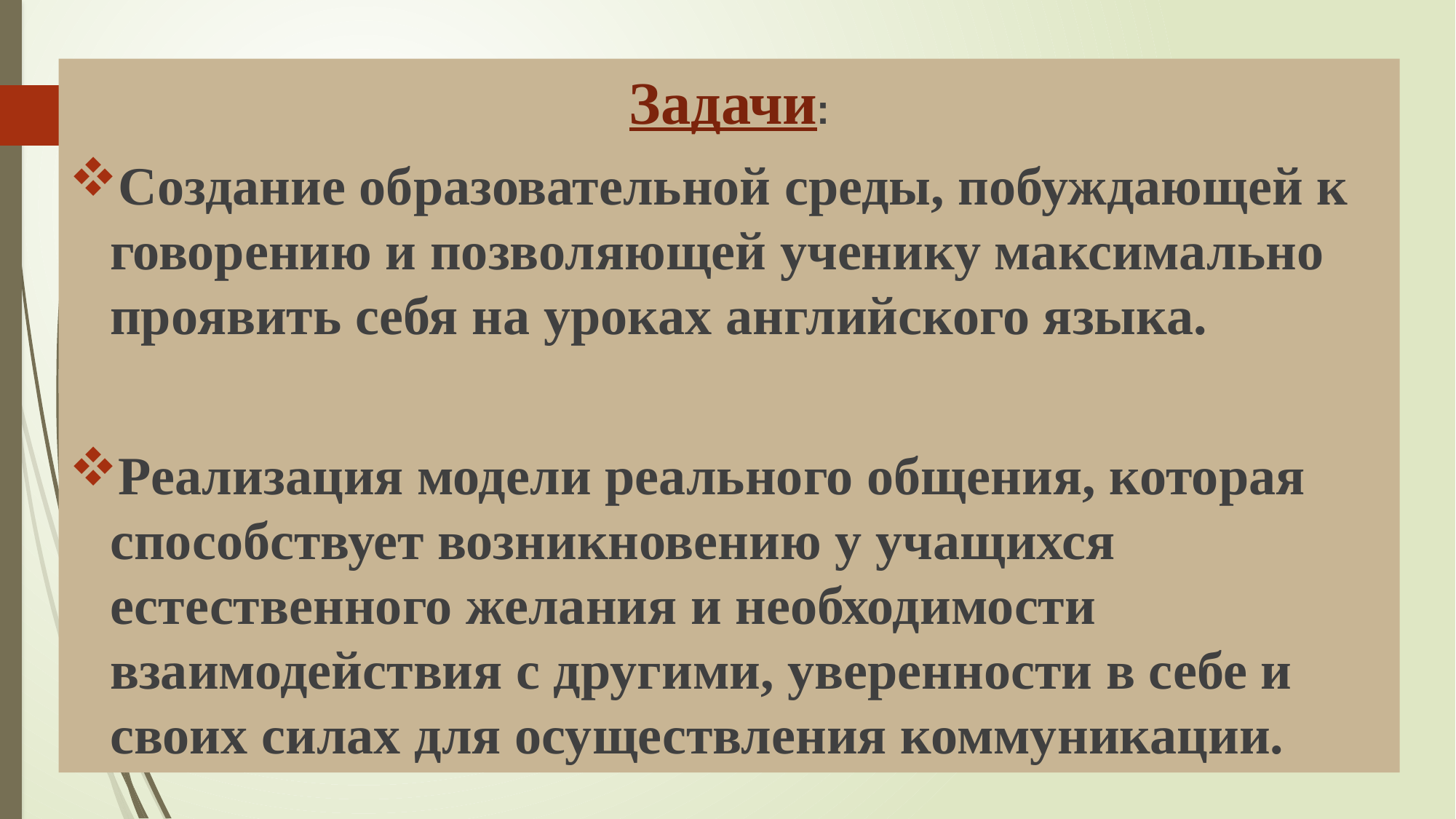

Задачи:
Создание образовательной среды, побуждающей к говорению и позволяющей ученику максимально проявить себя на уроках английского языка.

Реализация модели реального общения, которая способствует возникновению у учащихся естественного желания и необходимости взаимодействия с другими, уверенности в себе и своих силах для осуществления коммуникации.

#